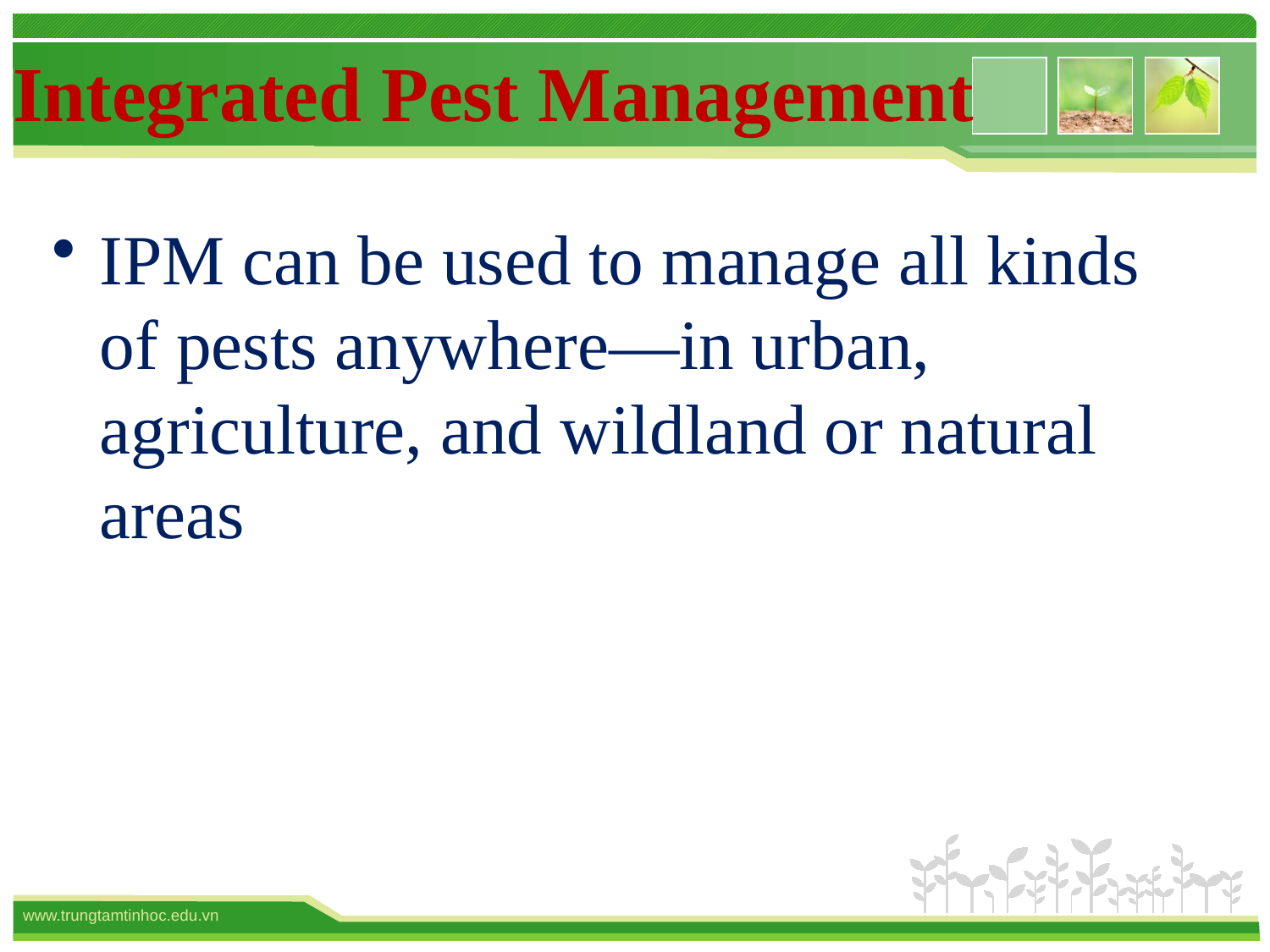

# Integrated Pest Management
IPM can be used to manage all kinds of pests anywhere—in urban, agriculture, and wildland or natural areas